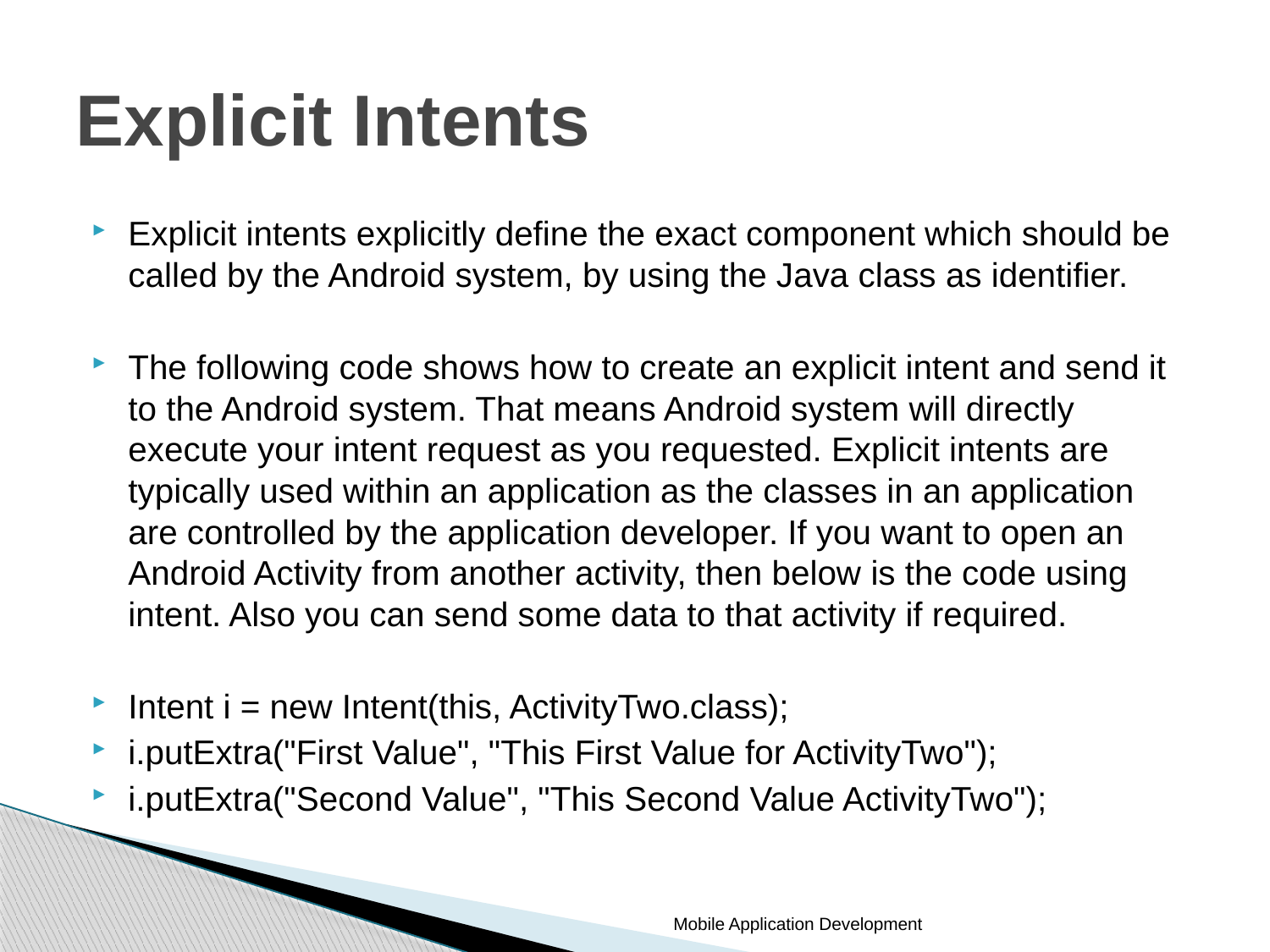

# Explicit Intents
Explicit intents explicitly define the exact component which should be called by the Android system, by using the Java class as identifier.

The following code shows how to create an explicit intent and send it to the Android system. That means Android system will directly execute your intent request as you requested. Explicit intents are typically used within an application as the classes in an application are controlled by the application developer. If you want to open an Android Activity from another activity, then below is the code using intent. Also you can send some data to that activity if required.

Intent i = new Intent(this, ActivityTwo.class);
i.putExtra("First Value", "This First Value for ActivityTwo");
i.putExtra("Second Value", "This Second Value ActivityTwo");
Mobile Application Development